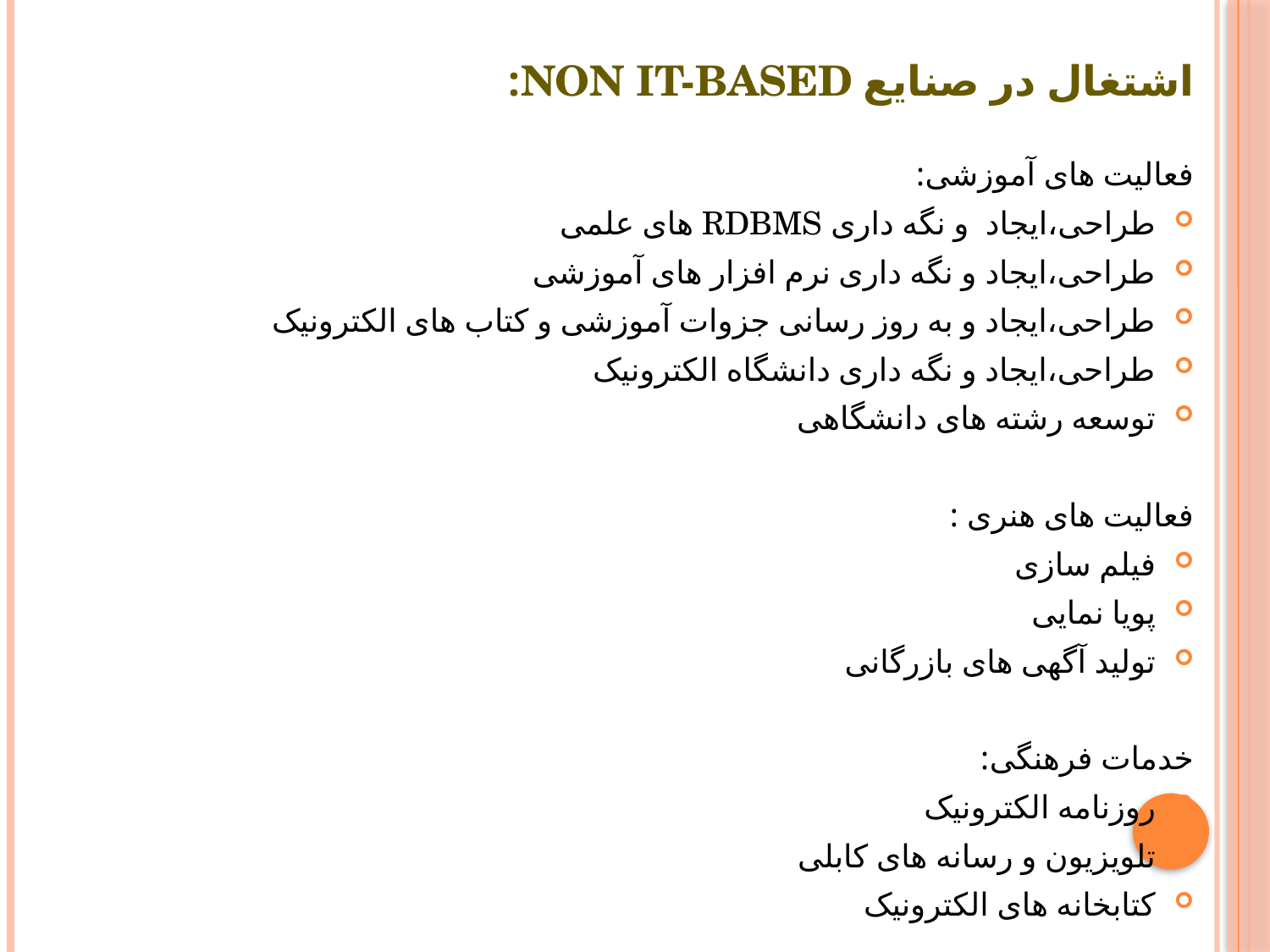

# اشتغال در صنایع Non IT-Based:
فعالیت های آموزشی:
طراحی،ایجاد  و نگه داری RDBMS های علمی
طراحی،ایجاد و نگه داری نرم افزار های آموزشی
طراحی،ایجاد و به روز رسانی جزوات آموزشی و کتاب های الکترونیک
طراحی،ایجاد و نگه داری دانشگاه الکترونیک
توسعه رشته های دانشگاهی

فعالیت های هنری :
فیلم سازی
پویا نمایی
تولید آگهی های بازرگانی

خدمات فرهنگی:
روزنامه الکترونیک
تلویزیون و رسانه های کابلی
کتابخانه های الکترونیک